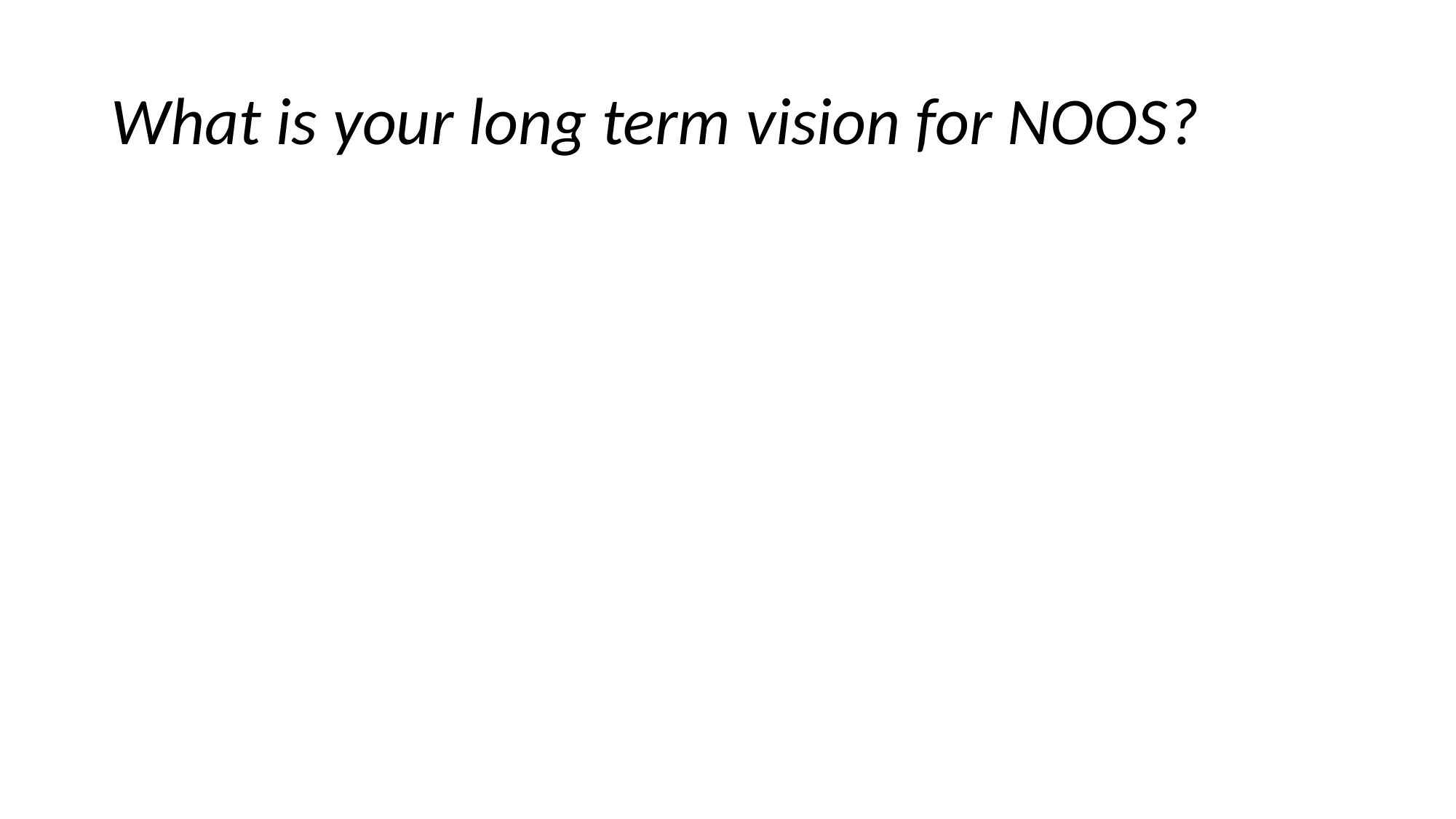

# What is your long term vision for NOOS?